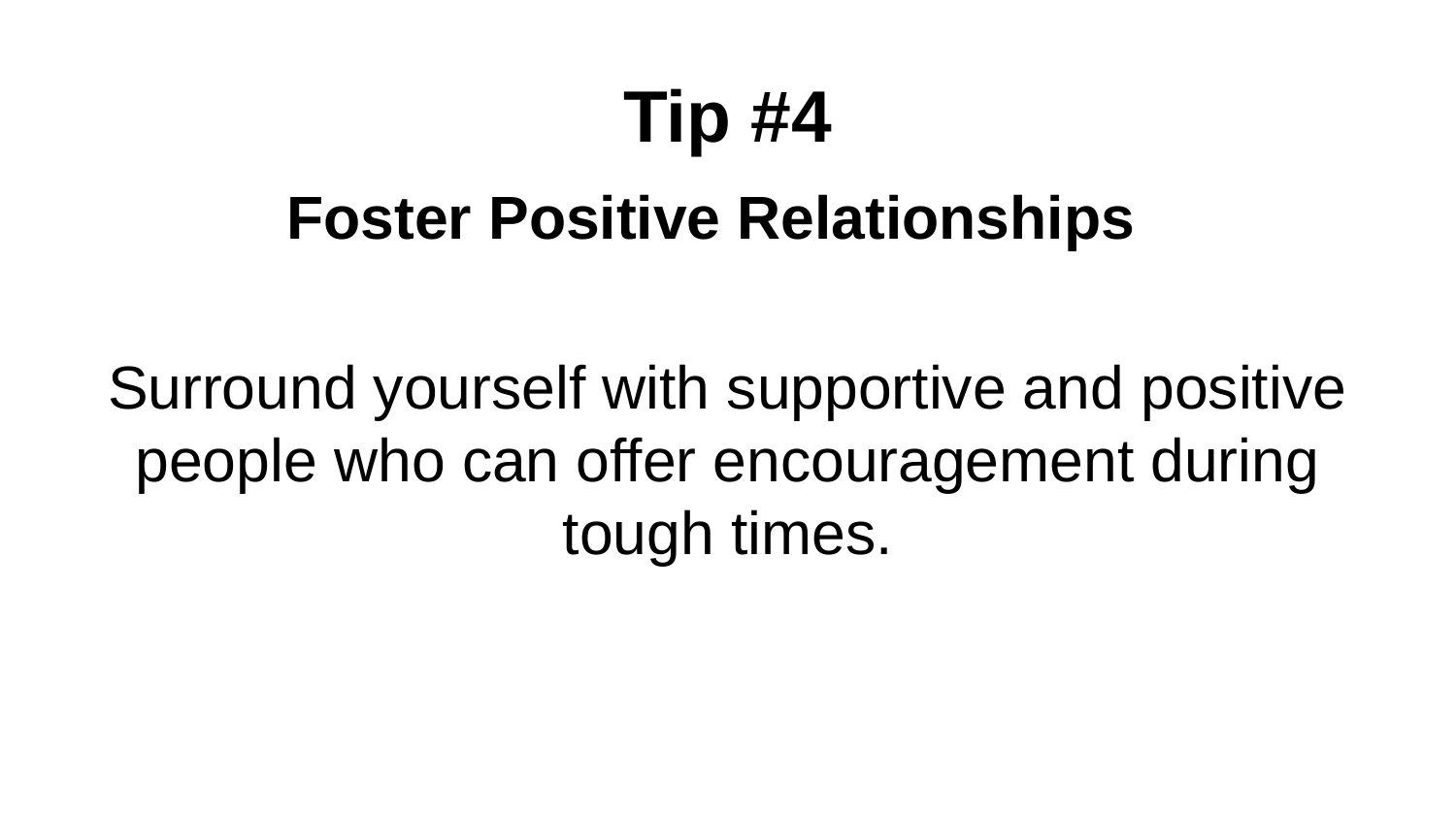

# Tip #4

Foster Positive Relationships

Surround yourself with supportive and positive people who can offer encouragement during tough times.